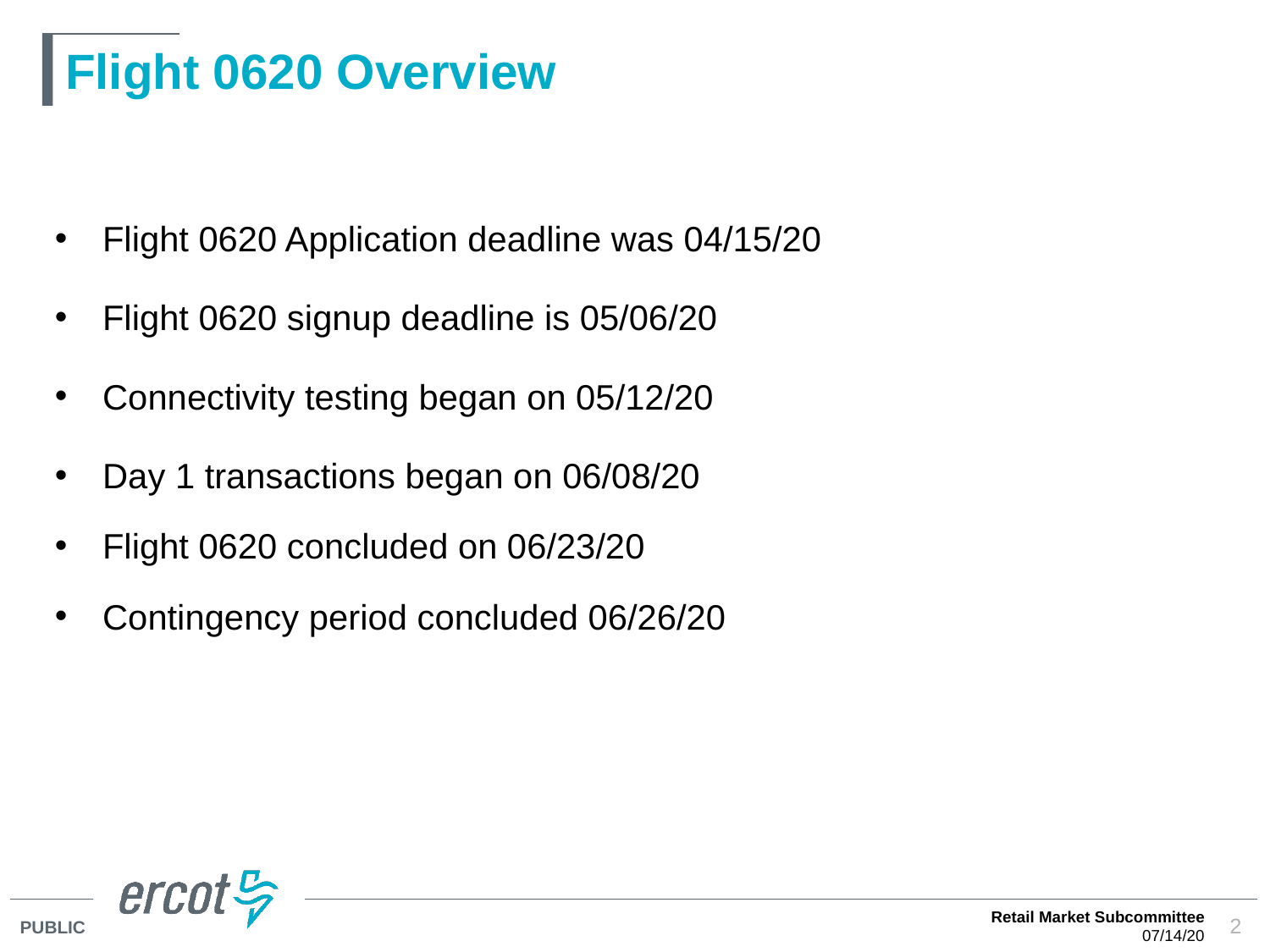

# Flight 0620 Overview
Flight 0620 Application deadline was 04/15/20
Flight 0620 signup deadline is 05/06/20
Connectivity testing began on 05/12/20
Day 1 transactions began on 06/08/20
Flight 0620 concluded on 06/23/20
Contingency period concluded 06/26/20
Retail Market Subcommittee
07/14/20
2